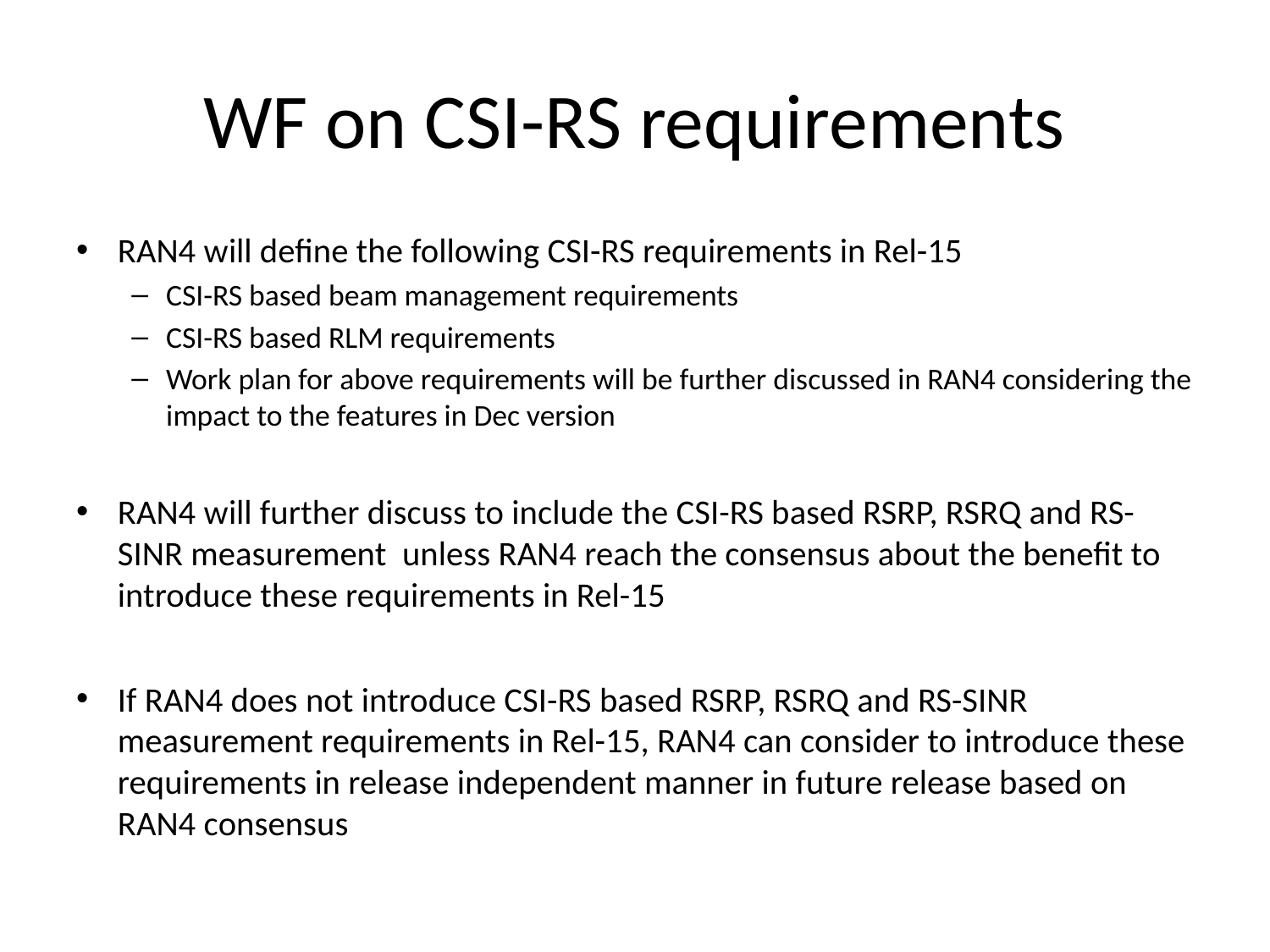

# WF on CSI-RS requirements
RAN4 will define the following CSI-RS requirements in Rel-15
CSI-RS based beam management requirements
CSI-RS based RLM requirements
Work plan for above requirements will be further discussed in RAN4 considering the impact to the features in Dec version

RAN4 will further discuss to include the CSI-RS based RSRP, RSRQ and RS-SINR measurement  unless RAN4 reach the consensus about the benefit to introduce these requirements in Rel-15

If RAN4 does not introduce CSI-RS based RSRP, RSRQ and RS-SINR measurement requirements in Rel-15, RAN4 can consider to introduce these requirements in release independent manner in future release based on RAN4 consensus